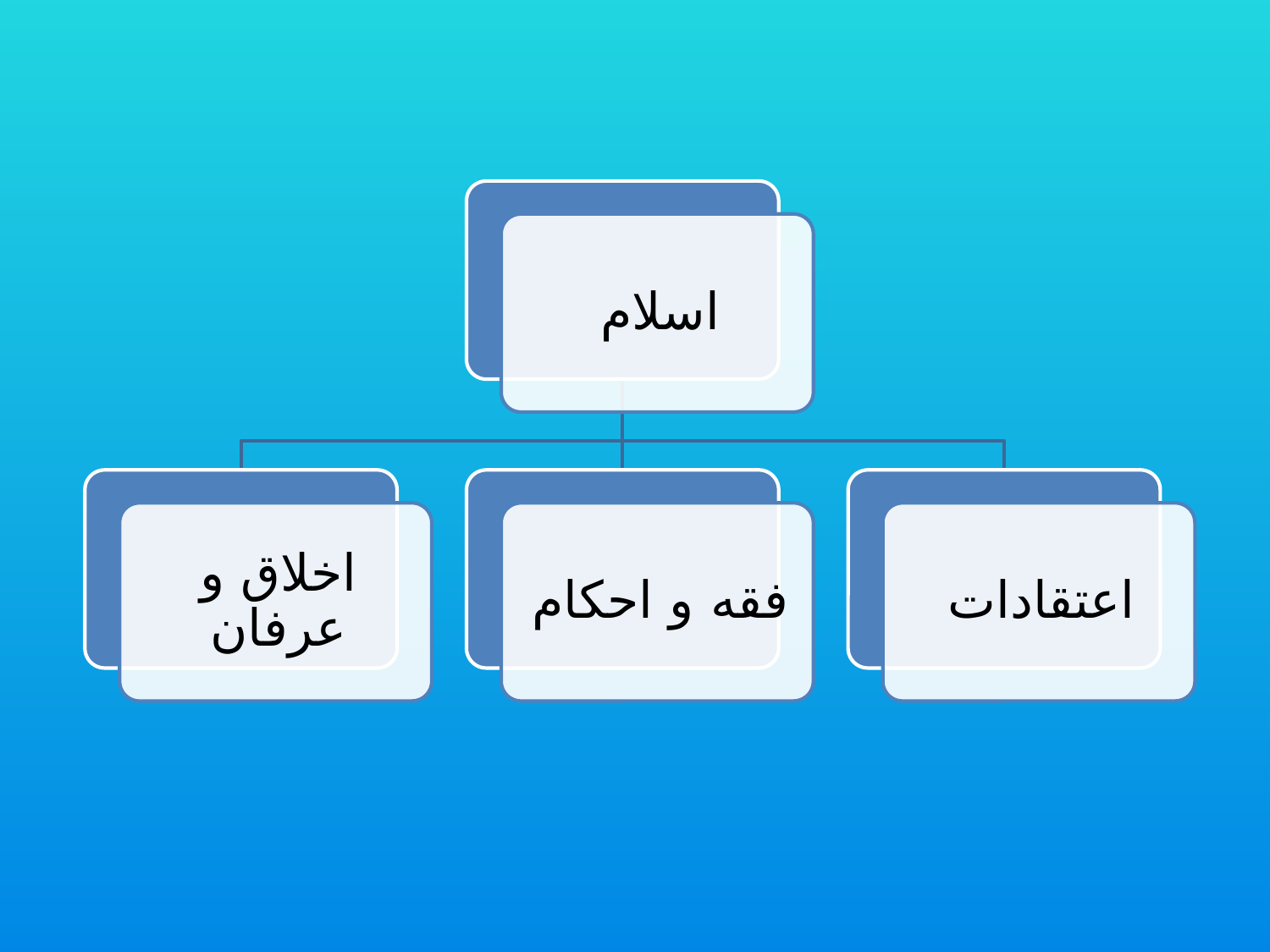

اسلام
اخلاق و عرفان
فقه و احکام
اعتقادات